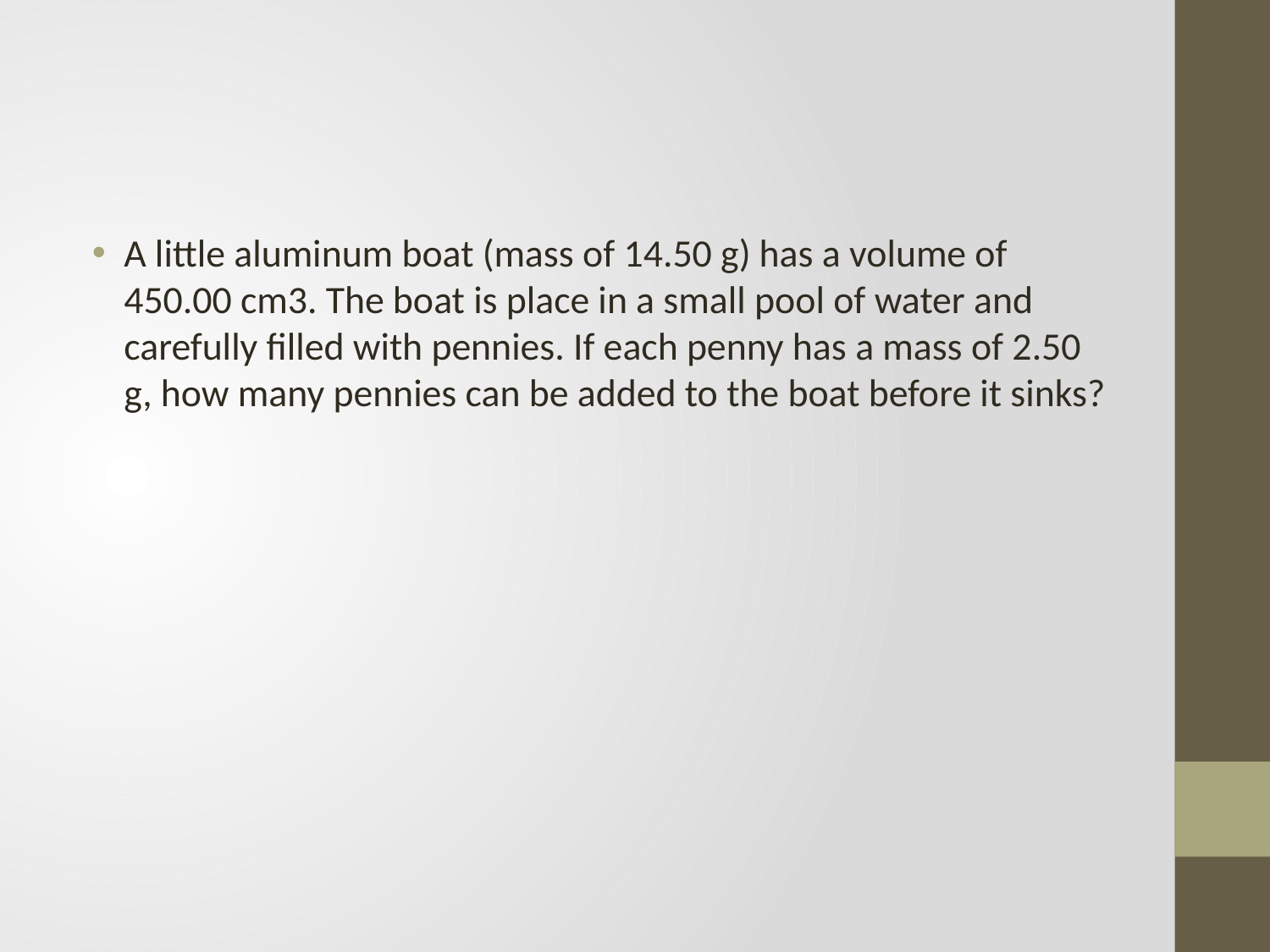

#
A little aluminum boat (mass of 14.50 g) has a volume of 450.00 cm3. The boat is place in a small pool of water and carefully filled with pennies. If each penny has a mass of 2.50 g, how many pennies can be added to the boat before it sinks?